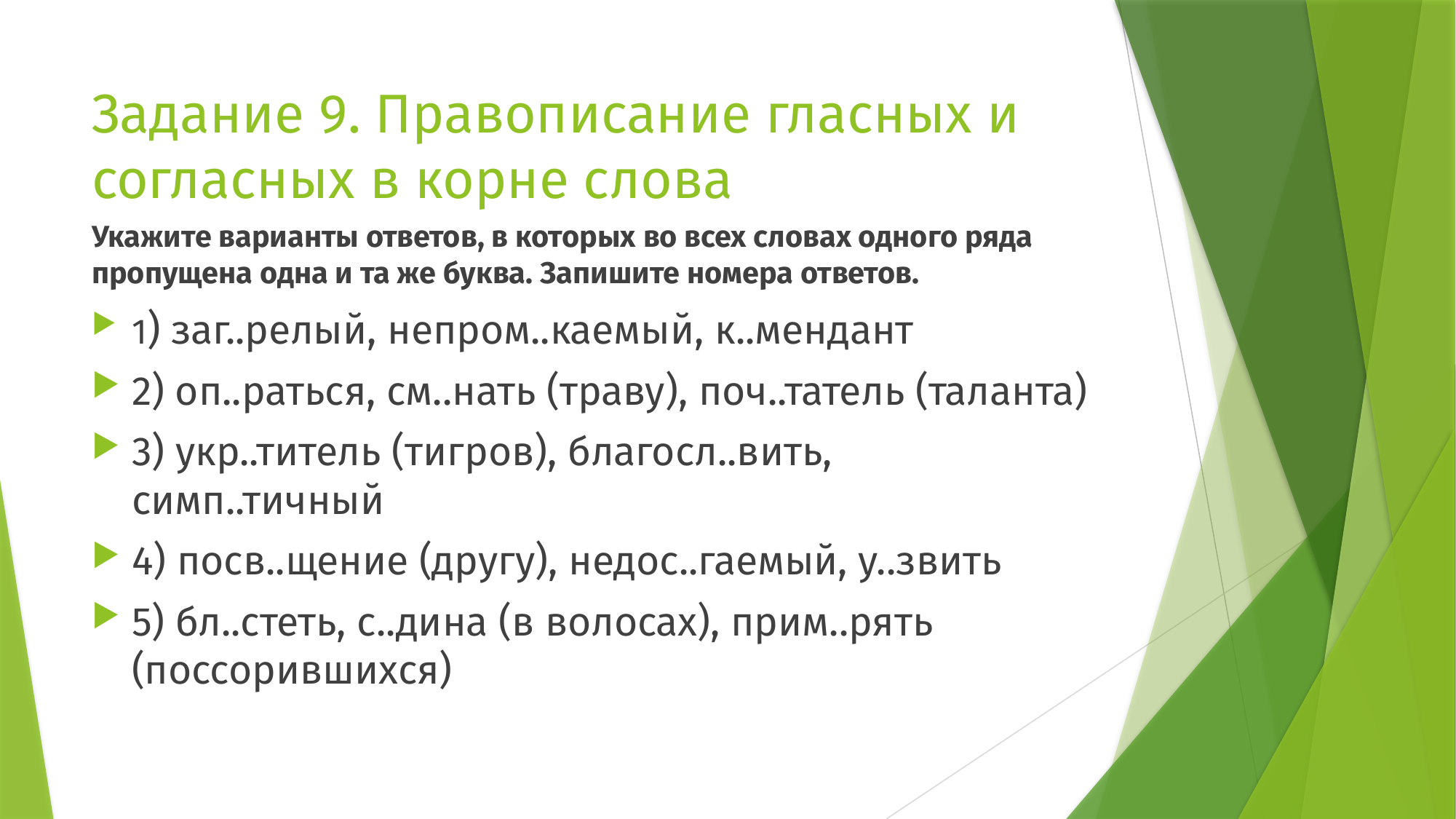

# Задание 9. Правописание гласных и согласных в корне слова
Укажите варианты ответов, в которых во всех словах одного ряда пропущена одна и та же буква. Запишите номера ответов.
1) заг..релый, непром..каемый, к..мендант
2) оп..раться, см..нать (траву), поч..татель (таланта)
3) укр..титель (тигров), благосл..вить, симп..тичный
4) посв..щение (другу), недос..гаемый, у..звить
5) бл..стеть, с..дина (в волосах), прим..рять (поссорившихся)